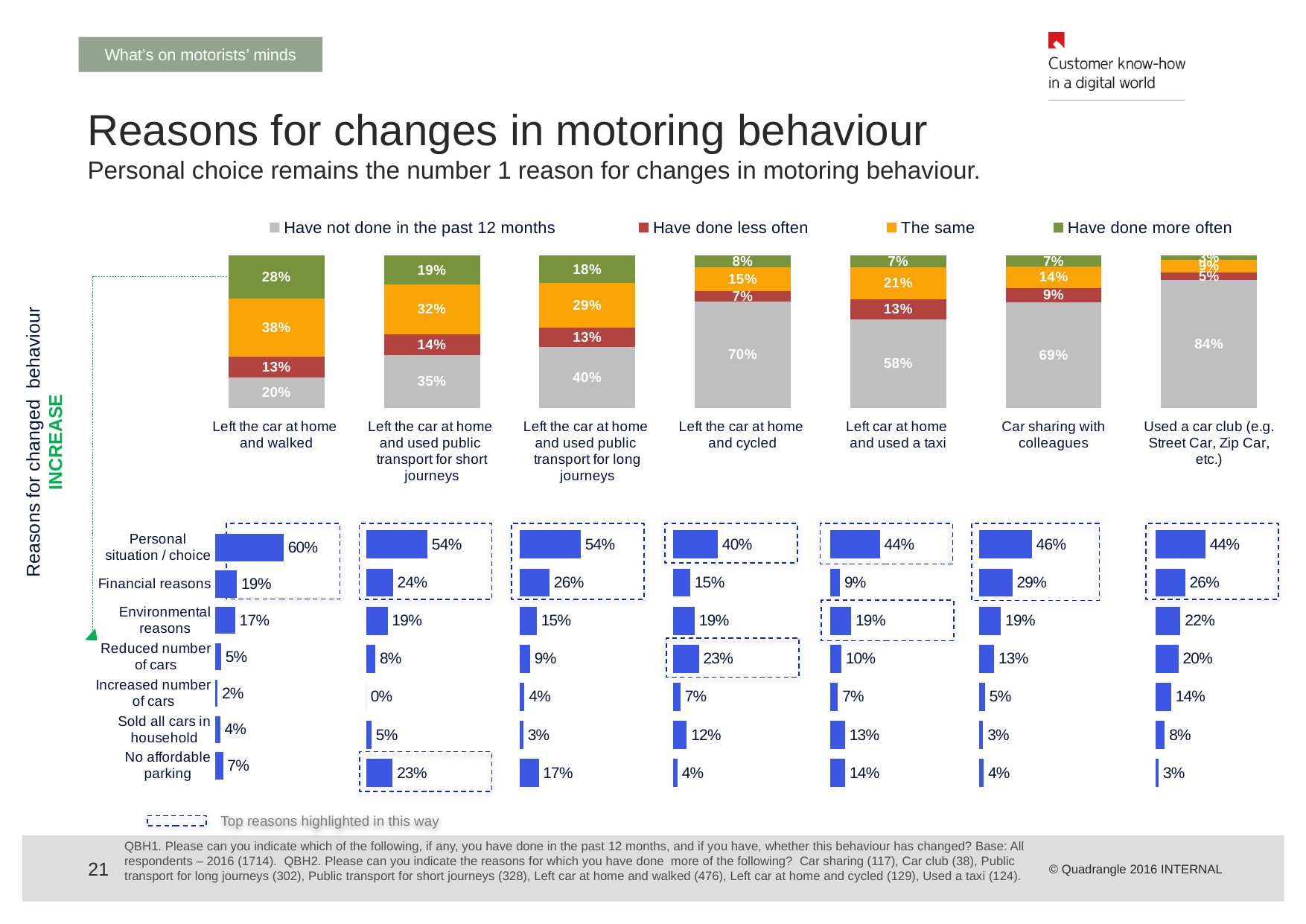

What’s on motorists’ minds
# Reasons for changes in motoring behaviour Personal choice remains the number 1 reason for changes in motoring behaviour.

### Chart

| Category | Have not done in the past 12 months  | Have done less often | The same | Have done more often |
|---|---|---|---|---|
| Left the car at home
and walked | 0.20191739060760075 | 0.1346144194867004 | 0.37979322126819975 | 0.28367496863740127 |
| Left the car at home
and used public
transport for short journeys | 0.34687884469750097 | 0.1396998854598004 | 0.32359431497400126 | 0.1898269548687 |
| Left the car at home
and used public
transport for long journeys | 0.3991107270894021 | 0.1298119114638 | 0.2911062685603 | 0.1799710928865005 |
| Left the car at home
and cycled | 0.6989789779845019 | 0.06997147713385002 | 0.15262590450250021 | 0.07842364037914001 |
| Left car at home
and used a taxi | 0.583825763247 | 0.1276431311627005 | 0.2148996290117 | 0.07363147657865995 |
| Car sharing with colleagues | 0.6928625903475999 | 0.09443170679566003 | 0.14154709054710093 | 0.07115861230966 |
| Used a car club (e.g. Street Car, Zip Car, etc.) | 0.8421488745865031 | 0.04690213407552 | 0.08589484111280046 | 0.025054150225160002 |
Reasons for changed  behaviour INCREASE

### Chart

| Category | Series 1 |
|---|---|
| No affordable parking | 0.23402803849050036 |
| Sold all cars in household | 0.04663904319922985 |
| Increased number of cars | 0.0 |
| Reduced number of cars | 0.07988829107879021 |
| Environmental reasons | 0.18852978108020058 |
| Financial reasons | 0.2359062457692007 |
| Personal situation / choice | 0.5399450675852016 |

### Chart

| Category | Series 1 |
|---|---|
| No affordable parking | 0.16960428955120063 |
| Sold all cars in household | 0.0339763445775201 |
| Increased number of cars | 0.04392332492086 |
| Reduced number of cars | 0.09288009712436 |
| Environmental reasons | 0.15330623187630094 |
| Financial reasons | 0.2644045054551001 |
| Personal situation / choice | 0.5403864226887006 |

### Chart

| Category | Series 1 |
|---|---|
| No affordable parking | 0.04187708593498 |
| Sold all cars in household | 0.1233811150787 |
| Increased number of cars | 0.06779709940935012 |
| Reduced number of cars | 0.2300190286817 |
| Environmental reasons | 0.1939035162962 |
| Financial reasons | 0.1538674765177007 |
| Personal situation / choice | 0.39792798799330187 |

### Chart

| Category | Series 1 |
|---|---|
| no affordable parking | 0.1356495024697 |
| Sold all cars in household | 0.134153199291 |
| Increased number of cars | 0.07118937323644 |
| Reduced number of cars | 0.10141621878860023 |
| Environmental reasons | 0.1881457036710004 |
| Financial reasons | 0.09044702651739 |
| Personal situation / choice | 0.44205323476519903 |

### Chart

| Category | Series 1 |
|---|---|
| No affordable parking | 0.03781582193315 |
| Sold all cars in household | 0.033019644510420006 |
| Increased number of cars | 0.05063260315098014 |
| Reduced number of cars | 0.12992043348520058 |
| Environmental reasons | 0.191045643257 |
| Financial reasons | 0.2915995030741003 |
| Personal situation / choice | 0.46235734124990097 |

### Chart

| Category | Series 1 |
|---|---|
| No affordable parking | 0.02861689101927 |
| Sold all cars in household | 0.08376487617720063 |
| Increased number of cars | 0.1385367798389 |
| Reduced number of cars | 0.20362635709530036 |
| Environmental reasons | 0.2215194530774008 |
| Financial reasons | 0.2620952699427004 |
| Personal situation / choice | 0.44082759353020085 |

### Chart

| Category | Series 1 |
|---|---|
| No affordable parking | 0.06785780077647 |
| Sold all cars in household | 0.04242773579978 |
| Increased number of cars | 0.019445497982110045 |
| Reduced number of cars | 0.051964467778789956 |
| Environmental reasons | 0.1744182050322009 |
| Financial reasons | 0.191303950975 |
| Personal situation / choice | 0.6036563114763 |

                Top reasons highlighted in this way
QBH1. Please can you indicate which of the following, if any, you have done in the past 12 months, and if you have, whether this behaviour has changed? Base: All respondents – 2016 (1714).  QBH2. Please can you indicate the reasons for which you have done  more of the following?  Car sharing (117), Car club (38), Public transport for long journeys (302), Public transport for short journeys (328), Left car at home and walked (476), Left car at home and cycled (129), Used a taxi (124).